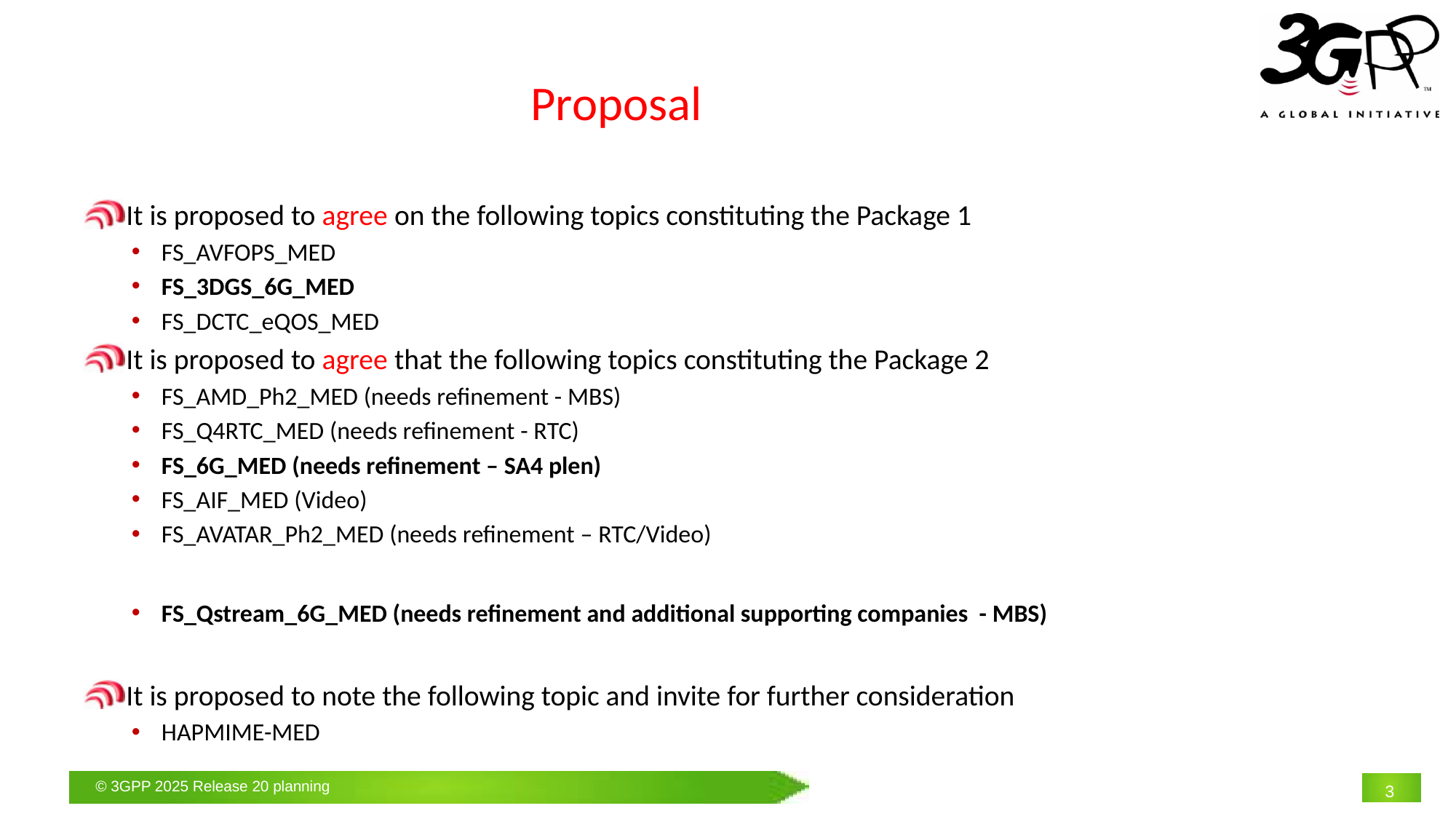

# Proposal
 It is proposed to agree on the following topics constituting the Package 1
FS_AVFOPS_MED
FS_3DGS_6G_MED
FS_DCTC_eQOS_MED
 It is proposed to agree that the following topics constituting the Package 2
FS_AMD_Ph2_MED (needs refinement - MBS)
FS_Q4RTC_MED (needs refinement - RTC)
FS_6G_MED (needs refinement – SA4 plen)
FS_AIF_MED (Video)
FS_AVATAR_Ph2_MED (needs refinement – RTC/Video)

FS_Qstream_6G_MED (needs refinement and additional supporting companies  - MBS)

 It is proposed to note the following topic and invite for further consideration
HAPMIME-MED

3